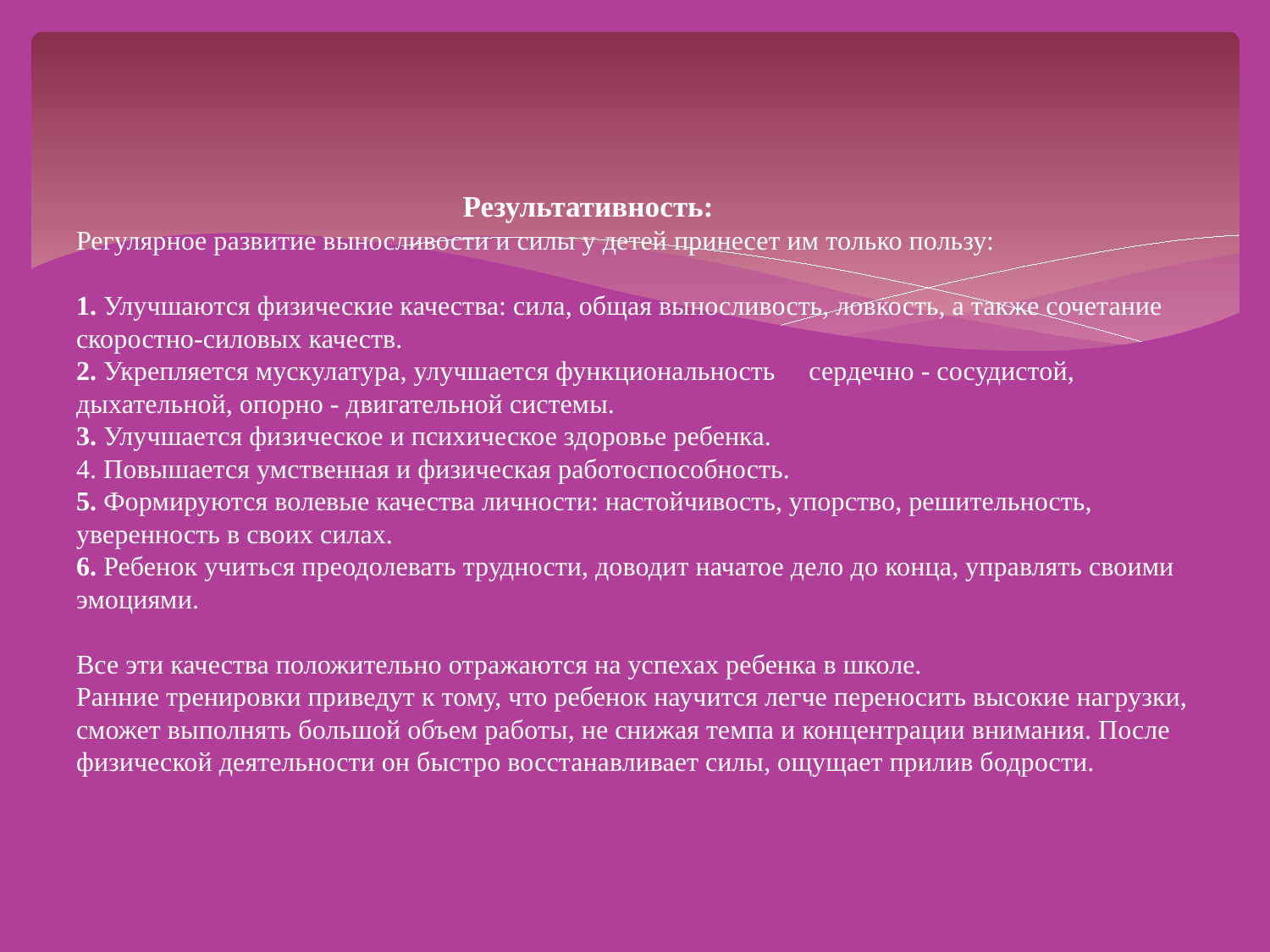

# Результативность: Регулярное развитие выносливости и силы у детей принесет им только пользу: 1. Улучшаются физические качества: сила, общая выносливость, ловкость, а также сочетание скоростно-силовых качеств. 2. Укрепляется мускулатура, улучшается функциональность     сердечно - сосудистой, дыхательной, опорно - двигательной системы. 3. Улучшается физическое и психическое здоровье ребенка. 4. Повышается умственная и физическая работоспособность. 5. Формируются волевые качества личности: настойчивость, упорство, решительность, уверенность в своих силах. 6. Ребенок учиться преодолевать трудности, доводит начатое дело до конца, управлять своими эмоциями. Все эти качества положительно отражаются на успехах ребенка в школе. Ранние тренировки приведут к тому, что ребенок научится легче переносить высокие нагрузки, сможет выполнять большой объем работы, не снижая темпа и концентрации внимания. После физической деятельности он быстро восстанавливает силы, ощущает прилив бодрости.